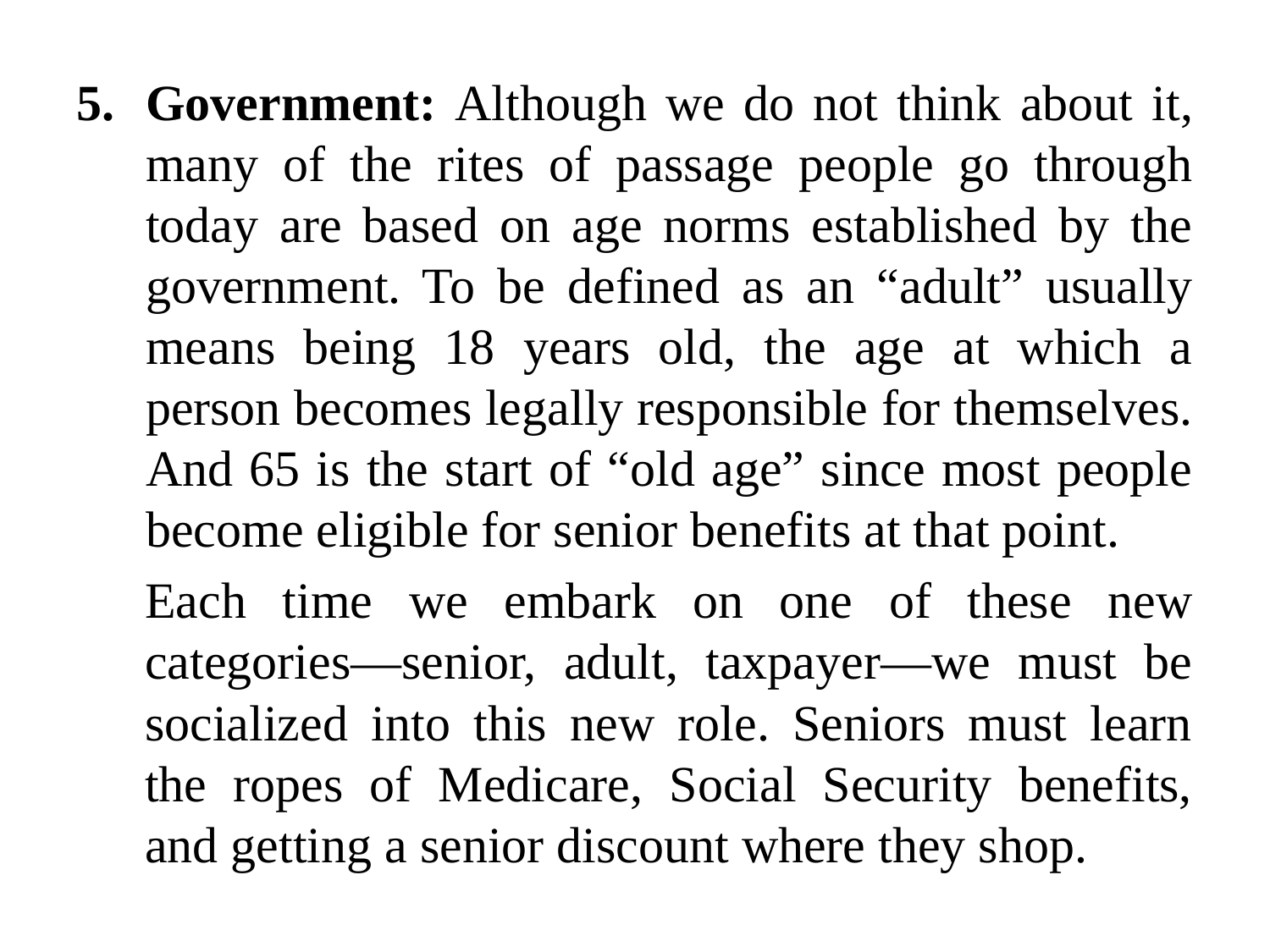

Government: Although we do not think about it, many of the rites of passage people go through today are based on age norms established by the government. To be defined as an “adult” usually means being 18 years old, the age at which a person becomes legally responsible for themselves. And 65 is the start of “old age” since most people become eligible for senior benefits at that point.
	Each time we embark on one of these new categories—senior, adult, taxpayer—we must be socialized into this new role. Seniors must learn the ropes of Medicare, Social Security benefits, and getting a senior discount where they shop.